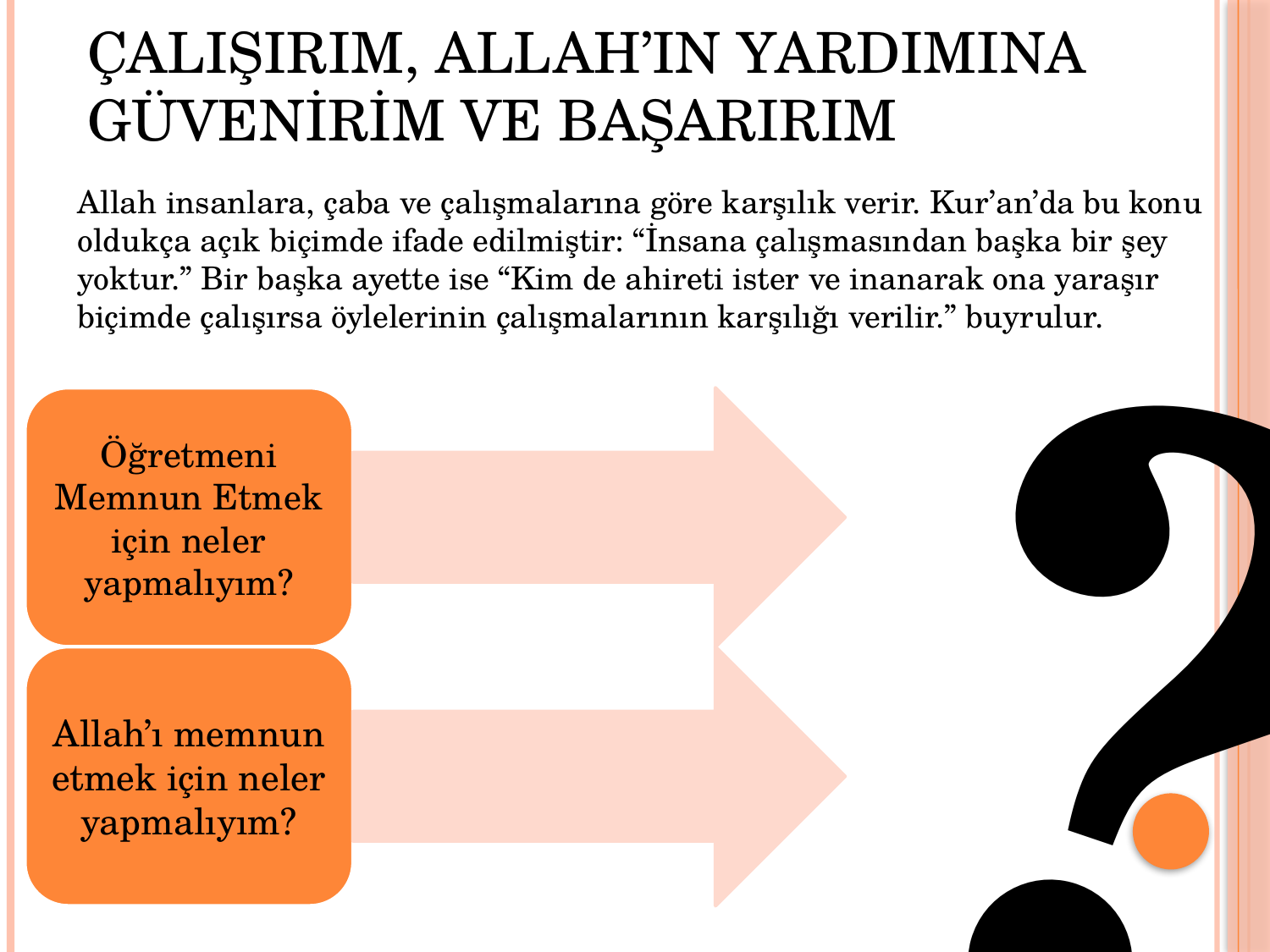

# ÇALIŞIRIM, ALLAH’IN YARDIMINA GÜVENİRİM VE BAŞARIRIM
?
Allah insanlara, çaba ve çalışmalarına göre karşılık verir. Kur’an’da bu konu oldukça açık biçimde ifade edilmiştir: “İnsana çalışmasından başka bir şey yoktur.” Bir başka ayette ise “Kim de ahireti ister ve inanarak ona yaraşır biçimde çalışırsa öylelerinin çalışmalarının karşılığı verilir.” buyrulur.
Öğretmeni Memnun Etmek için neler yapmalıyım?
Allah’ı memnun etmek için neler yapmalıyım?